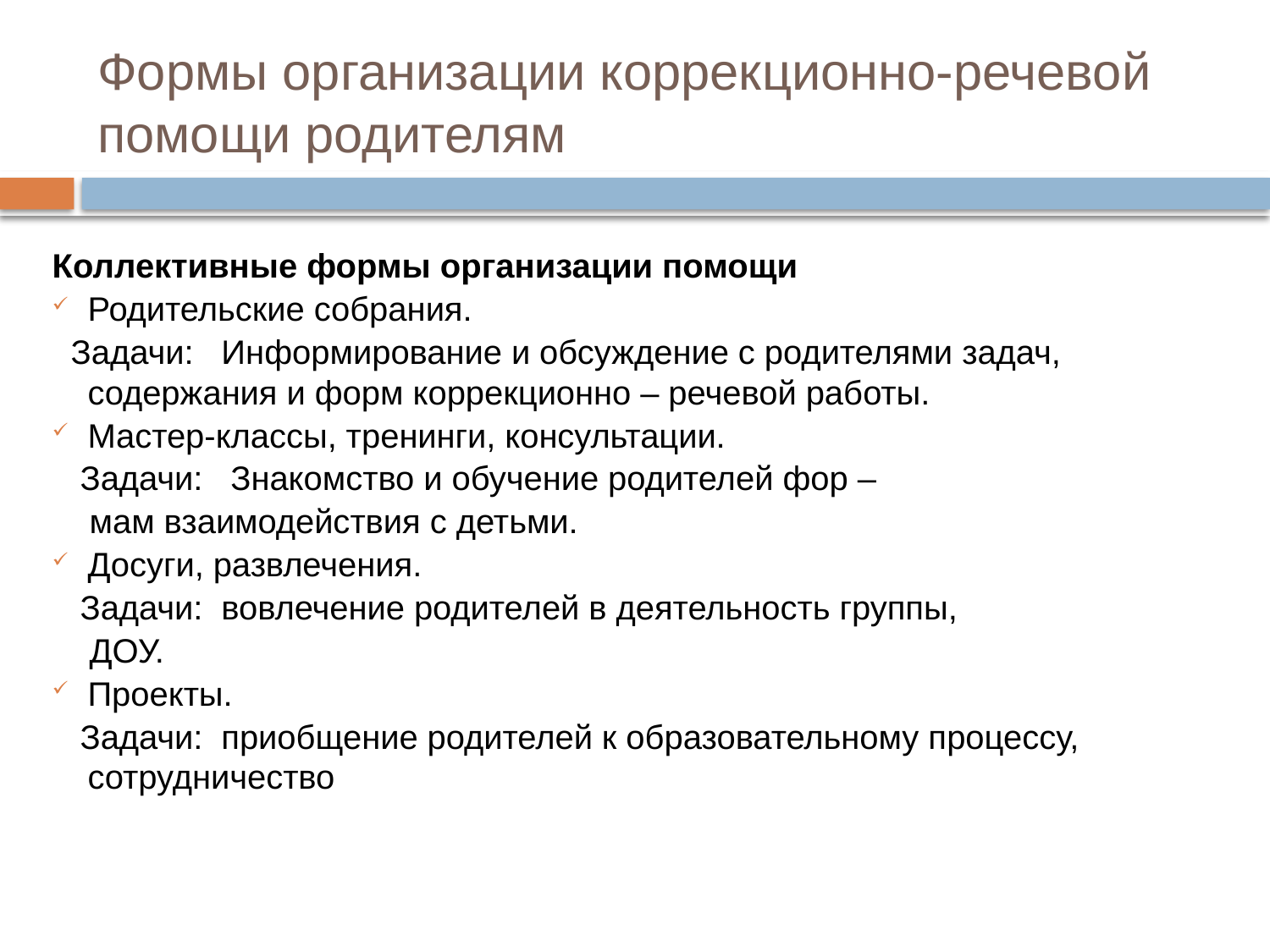

# Формы организации коррекционно-речевой помощи родителям
Коллективные формы организации помощи
Родительские собрания.
  Задачи:   Информирование и обсуждение с родителями задач, содержания и форм коррекционно – речевой работы.
Мастер-классы, тренинги, консультации.
   Задачи:   Знакомство и обучение родителей фор –
    мам взаимодействия с детьми.
Досуги, развлечения.
   Задачи:  вовлечение родителей в деятельность группы,
    ДОУ.
Проекты.
   Задачи:  приобщение родителей к образовательному процессу, сотрудничество